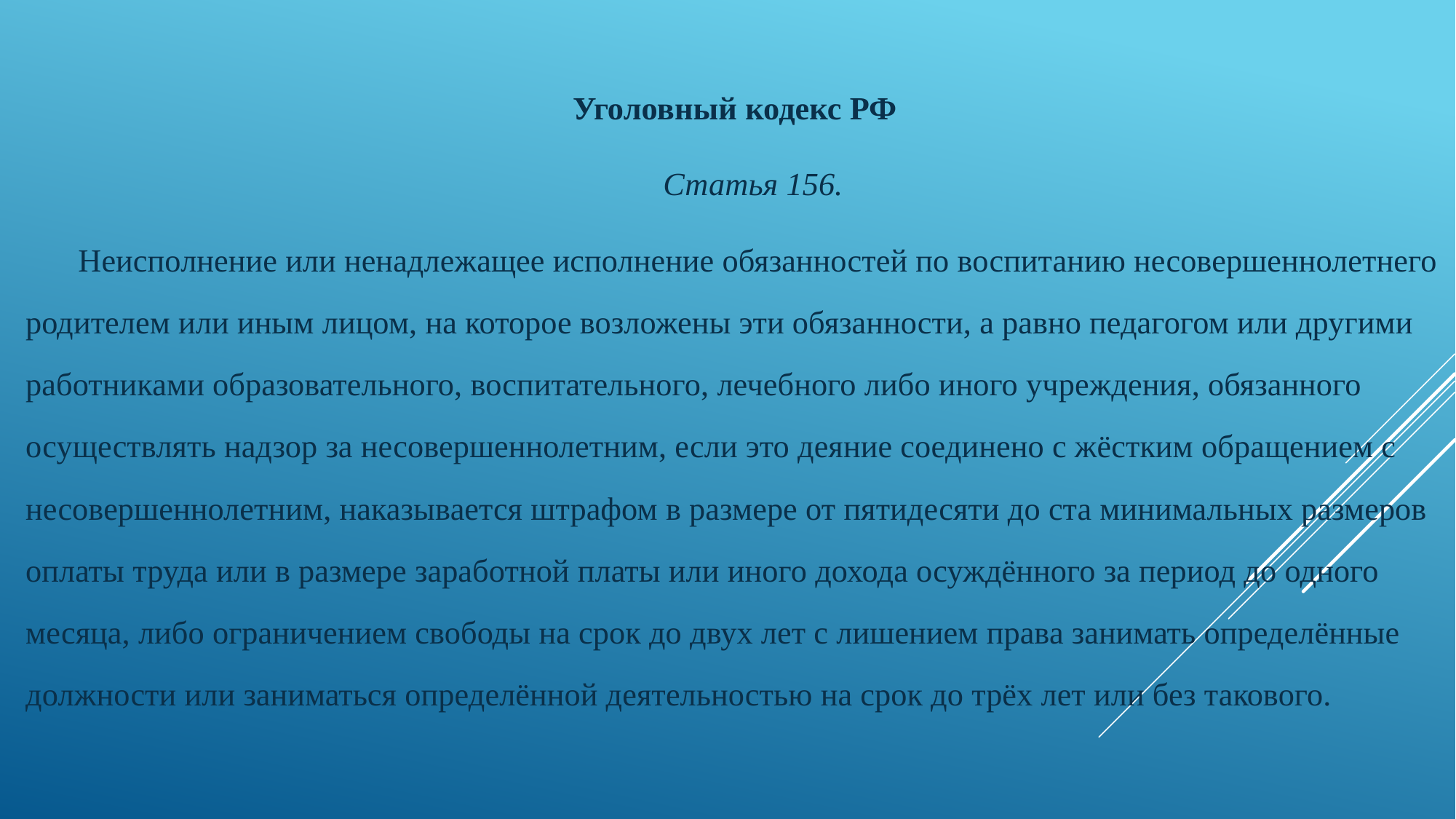

Уголовный кодекс РФ
Статья 156.
Неисполнение или ненадлежащее исполнение обязанностей по воспитанию несовершеннолетнего родителем или иным лицом, на которое возложены эти обязанности, а равно педагогом или другими работниками образовательного, воспитательного, лечебного либо иного учреждения, обязанного осуществлять надзор за несовершеннолетним, если это деяние соединено с жёстким обращением с несовершеннолетним, наказывается штрафом в размере от пятидесяти до ста минимальных размеров оплаты труда или в размере заработной платы или иного дохода осуждённого за период до одного месяца, либо ограничением свободы на срок до двух лет с лишением права занимать определённые должности или заниматься определённой деятельностью на срок до трёх лет или без такового.